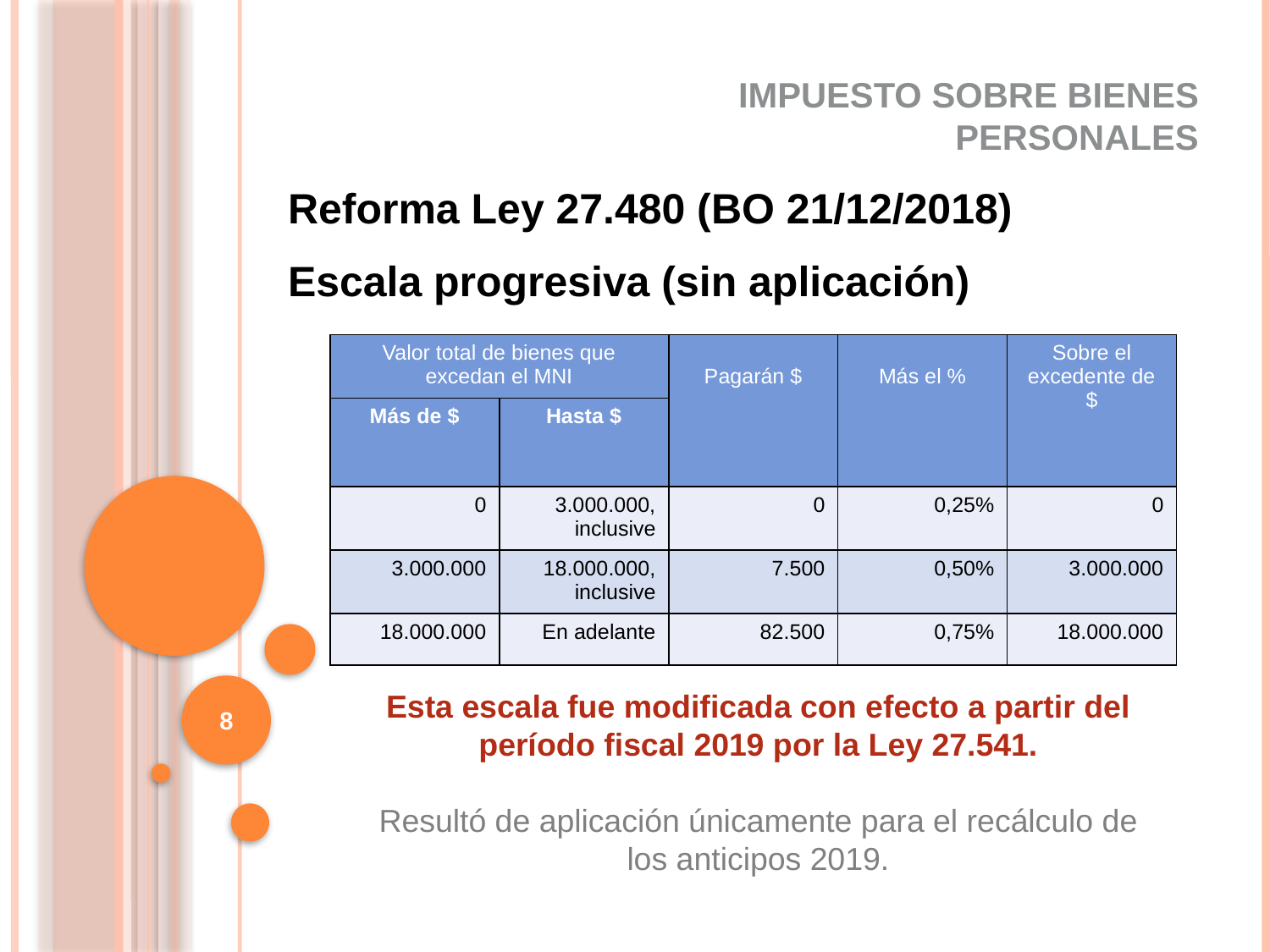

IMPUESTO SOBRE BIENES PERSONALES
Reforma Ley 27.480 (BO 21/12/2018)
Escala progresiva (sin aplicación)
| Valor total de bienes que excedan el MNI |  | Pagarán $ | Más el % | Sobre el excedente de $ |
| --- | --- | --- | --- | --- |
| Más de $ | Hasta $ |  |  |  |
| 0 | 3.000.000, inclusive | 0 | 0,25% | 0 |
| 3.000.000 | 18.000.000, inclusive | 7.500 | 0,50% | 3.000.000 |
| 18.000.000 | En adelante | 82.500 | 0,75% | 18.000.000 |
Esta escala fue modificada con efecto a partir del período fiscal 2019 por la Ley 27.541.

Resultó de aplicación únicamente para el recálculo de los anticipos 2019.
8